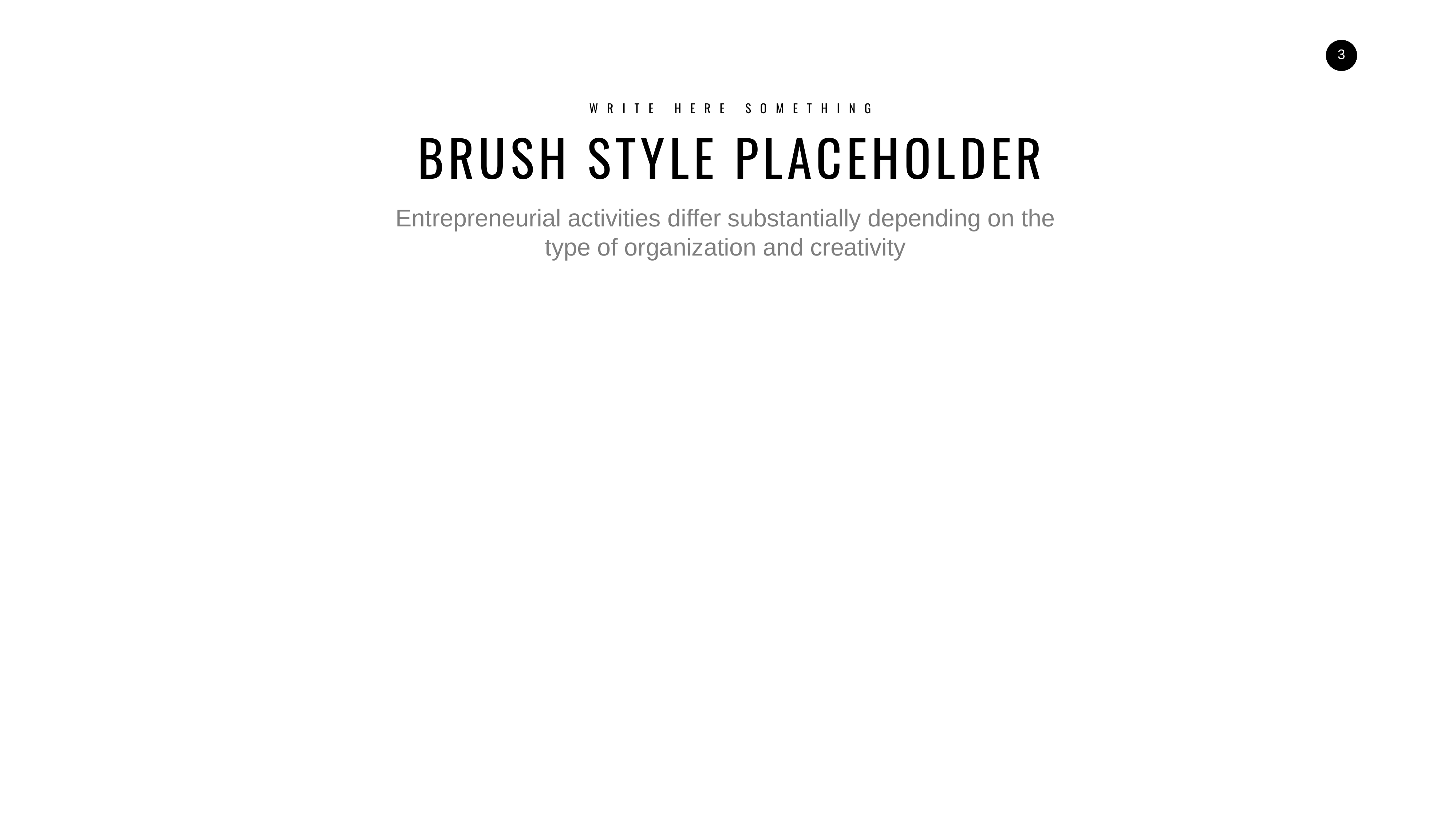

WRITE HERE SOMETHING
BRUSH STYLE PLACEHOLDER
Entrepreneurial activities differ substantially depending on the type of organization and creativity